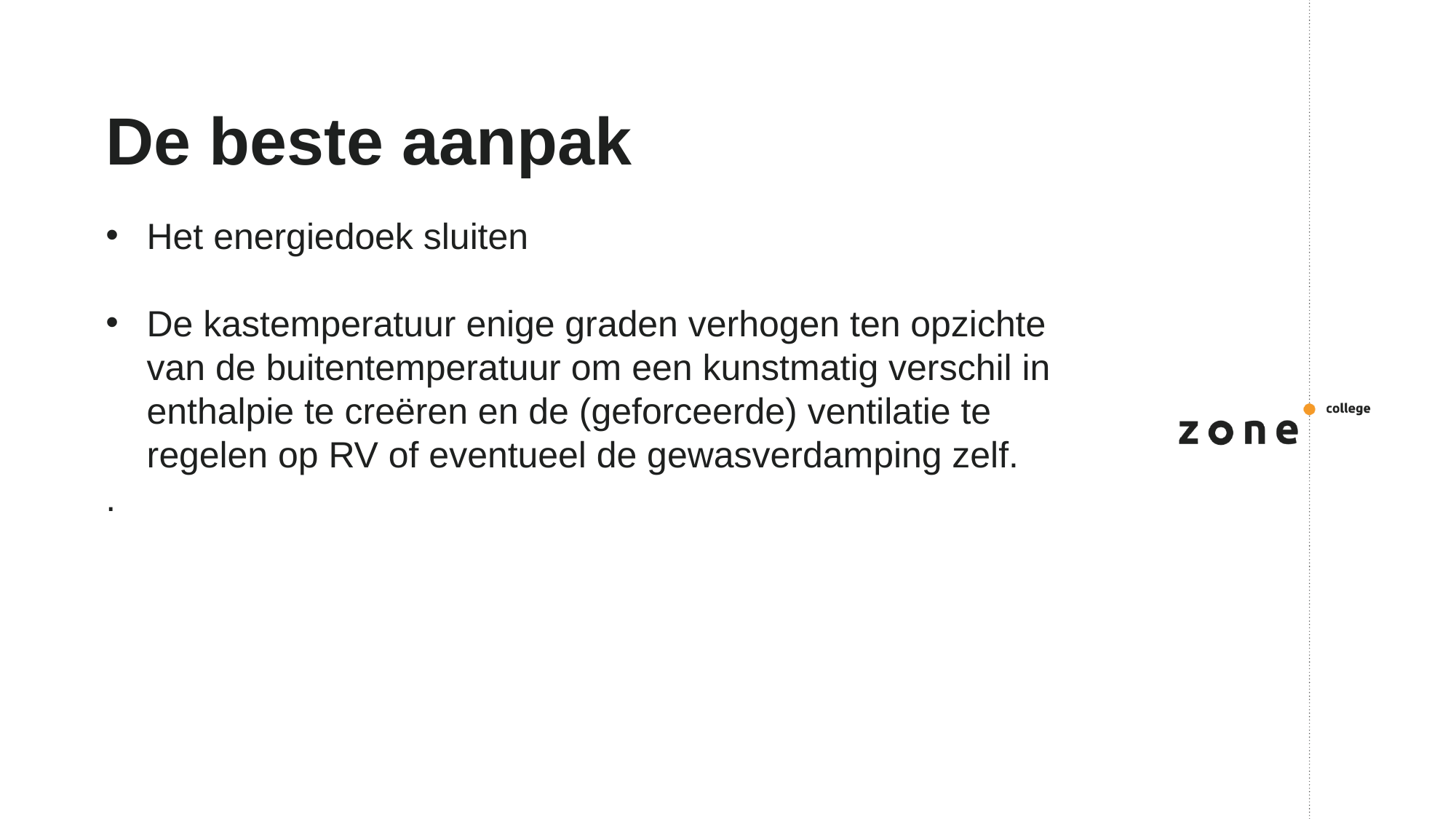

# De beste aanpak
Het energiedoek sluiten

De kastemperatuur enige graden verhogen ten opzichte van de buitentemperatuur om een kunstmatig verschil in enthalpie te creëren en de (geforceerde) ventilatie te regelen op RV of eventueel de gewasverdamping zelf.
.